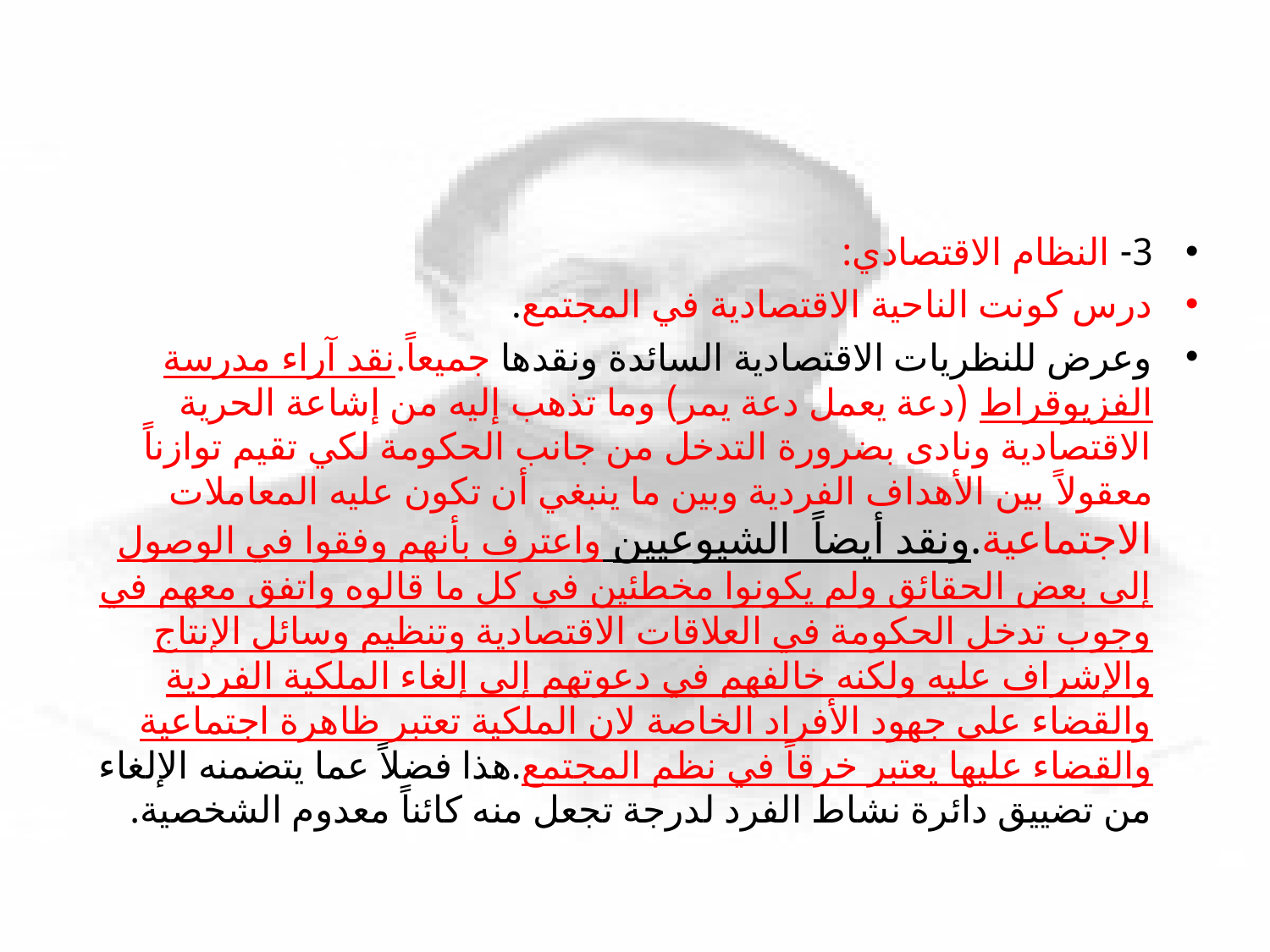

#
3- النظام الاقتصادي:
درس كونت الناحية الاقتصادية في المجتمع.
وعرض للنظريات الاقتصادية السائدة ونقدها جميعاً.نقد آراء مدرسة الفزيوقراط (دعة يعمل دعة يمر) وما تذهب إليه من إشاعة الحرية الاقتصادية ونادى بضرورة التدخل من جانب الحكومة لكي تقيم توازناً معقولاً بين الأهداف الفردية وبين ما ينبغي أن تكون عليه المعاملات الاجتماعية.ونقد أيضاً  الشيوعيين واعترف بأنهم وفقوا في الوصول إلى بعض الحقائق ولم يكونوا مخطئين في كل ما قالوه واتفق معهم في وجوب تدخل الحكومة في العلاقات الاقتصادية وتنظيم وسائل الإنتاج والإشراف عليه ولكنه خالفهم في دعوتهم إلى إلغاء الملكية الفردية والقضاء على جهود الأفراد الخاصة لان الملكية تعتبر ظاهرة اجتماعية والقضاء عليها يعتبر خرقاً في نظم المجتمع.هذا فضلاً عما يتضمنه الإلغاء من تضييق دائرة نشاط الفرد لدرجة تجعل منه كائناً معدوم الشخصية.